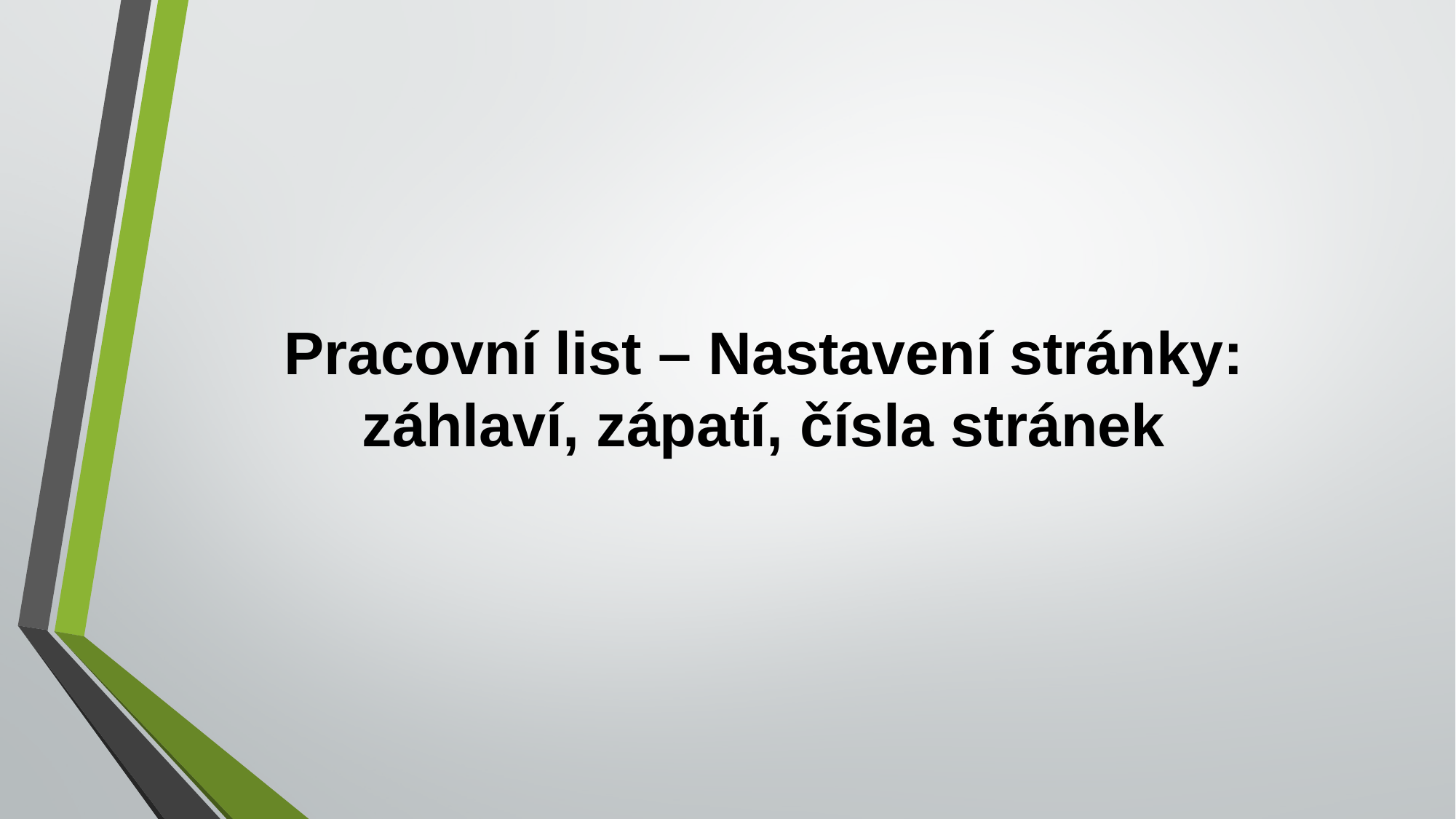

# Pracovní list – Nastavení stránky: záhlaví, zápatí, čísla stránek